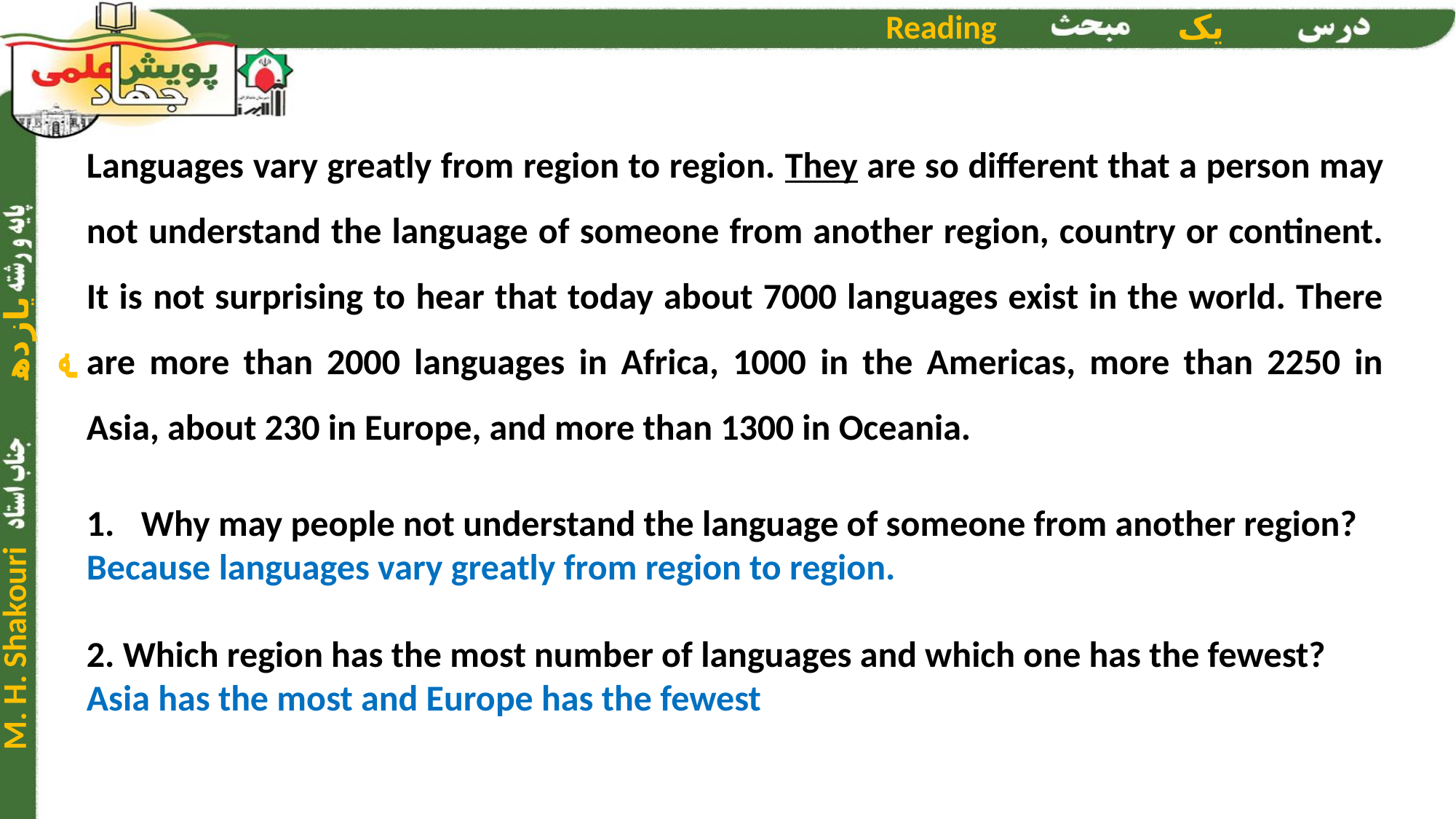

Languages vary greatly from region to region. They are so different that a person may not understand the language of someone from another region, country or continent. It is not surprising to hear that today about 7000 languages exist in the world. There are more than 2000 languages in Africa, 1000 in the Americas, more than 2250 in Asia, about 230 in Europe, and more than 1300 in Oceania.
Why may people not understand the language of someone from another region?
Because languages vary greatly from region to region.

2. Which region has the most number of languages and which one has the fewest?
Asia has the most and Europe has the fewest